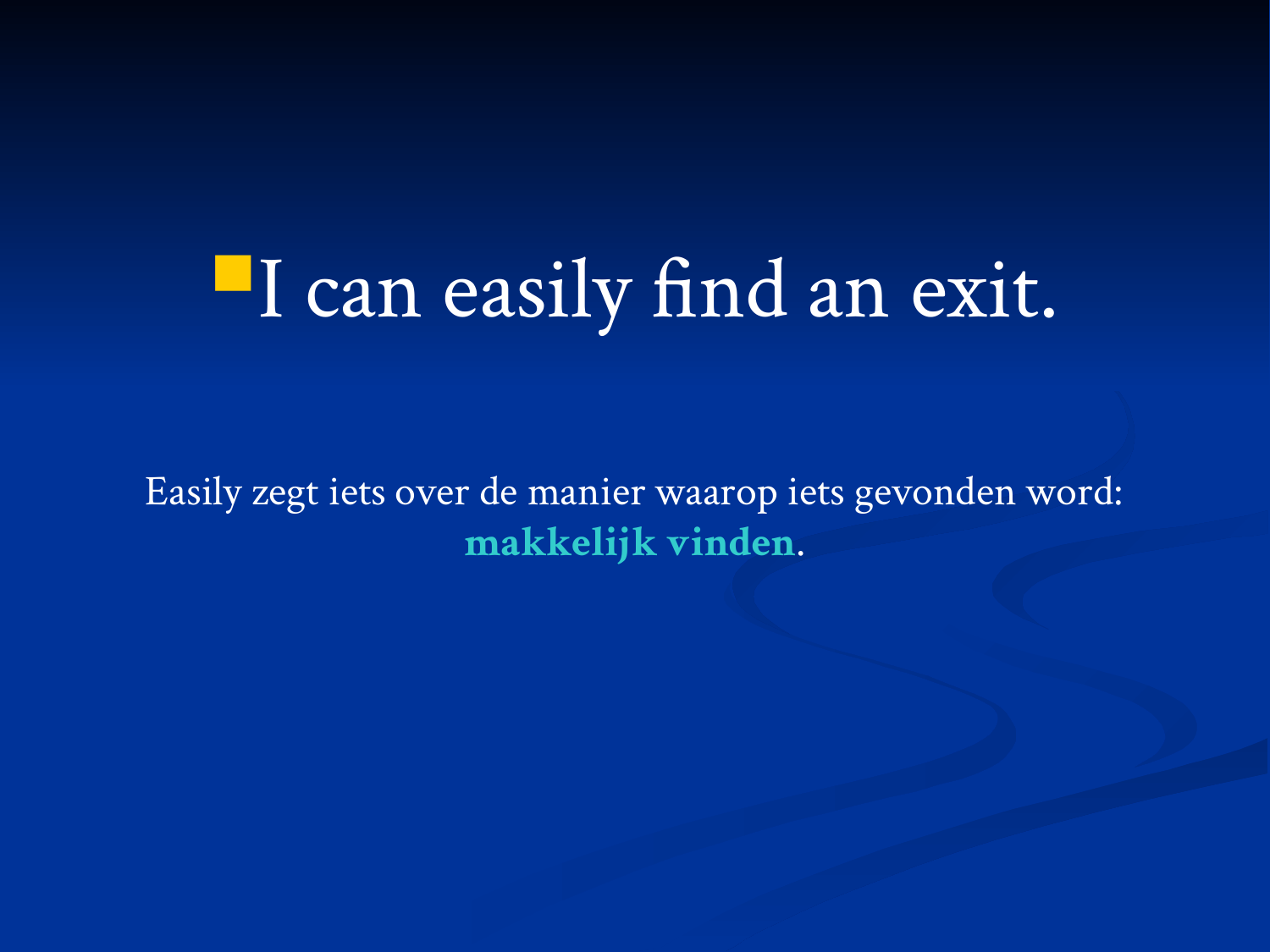

#
I can easily find an exit.

Easily zegt iets over de manier waarop iets gevonden word: makkelijk vinden.